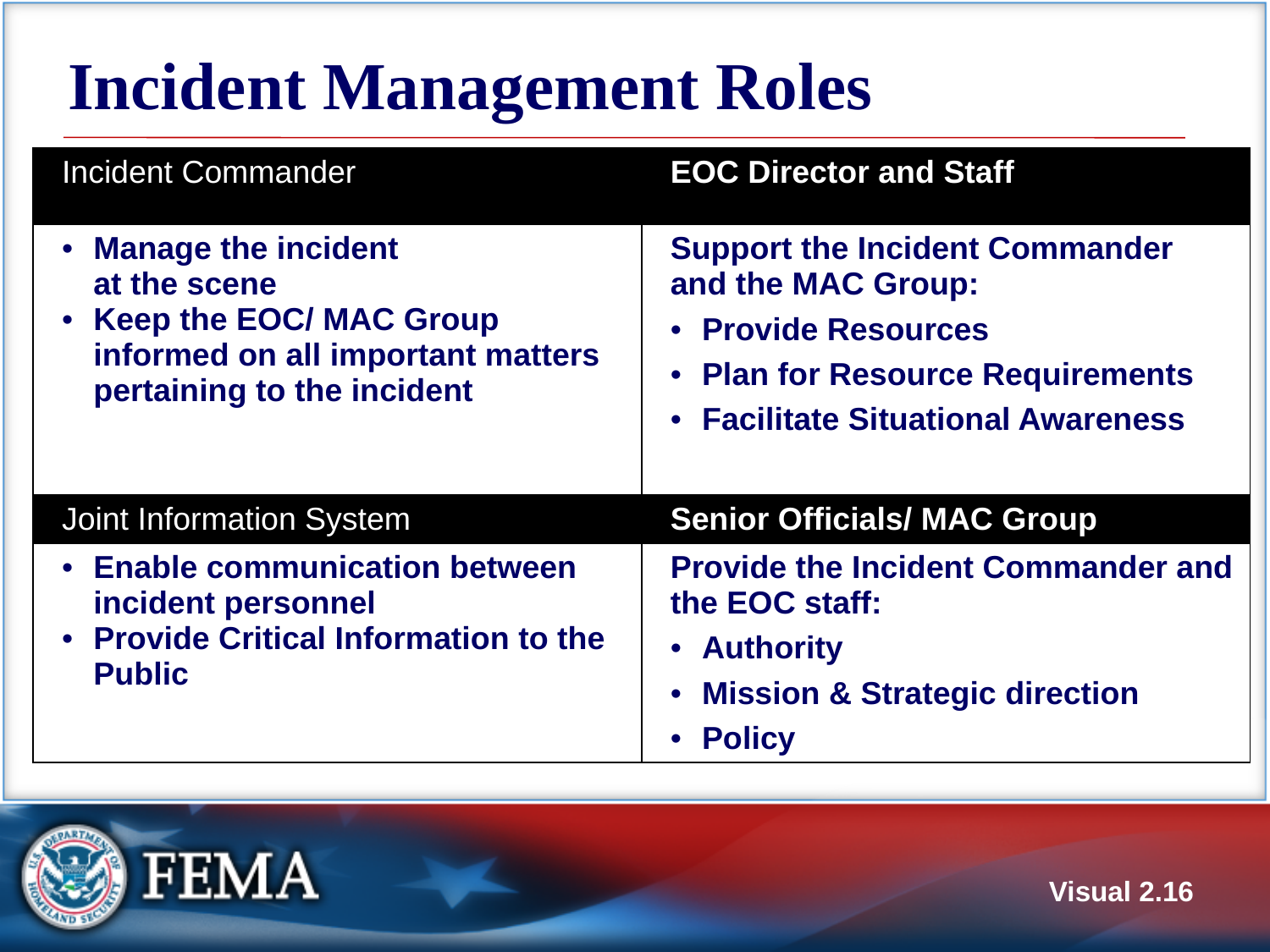

# Incident Management Roles
| Incident Commander | EOC Director and Staff |
| --- | --- |
| Manage the incident at the scene Keep the EOC/ MAC Group informed on all important matters pertaining to the incident | Support the Incident Commander and the MAC Group: Provide Resources Plan for Resource Requirements Facilitate Situational Awareness |
| Joint Information System | Senior Officials/ MAC Group |
| --- | --- |
| Enable communication between incident personnel Provide Critical Information to the Public | Provide the Incident Commander and the EOC staff: Authority Mission & Strategic direction Policy |
Visual 2.16